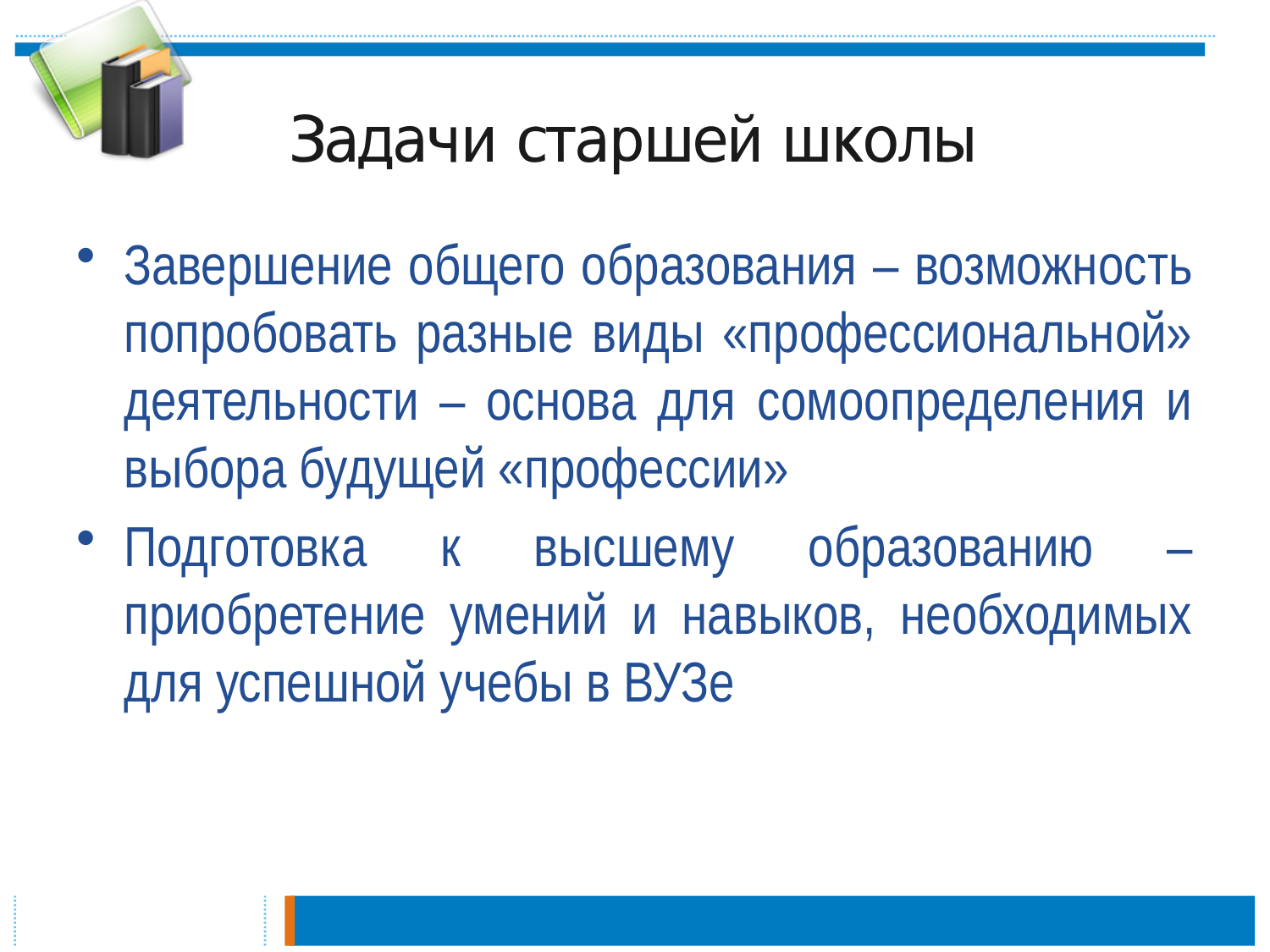

# Задачи старшей школы
Завершение общего образования – возможность попробовать разные виды «профессиональной» деятельности – основа для сомоопределения и выбора будущей «профессии»
Подготовка к высшему образованию – приобретение умений и навыков, необходимых для успешной учебы в ВУЗе